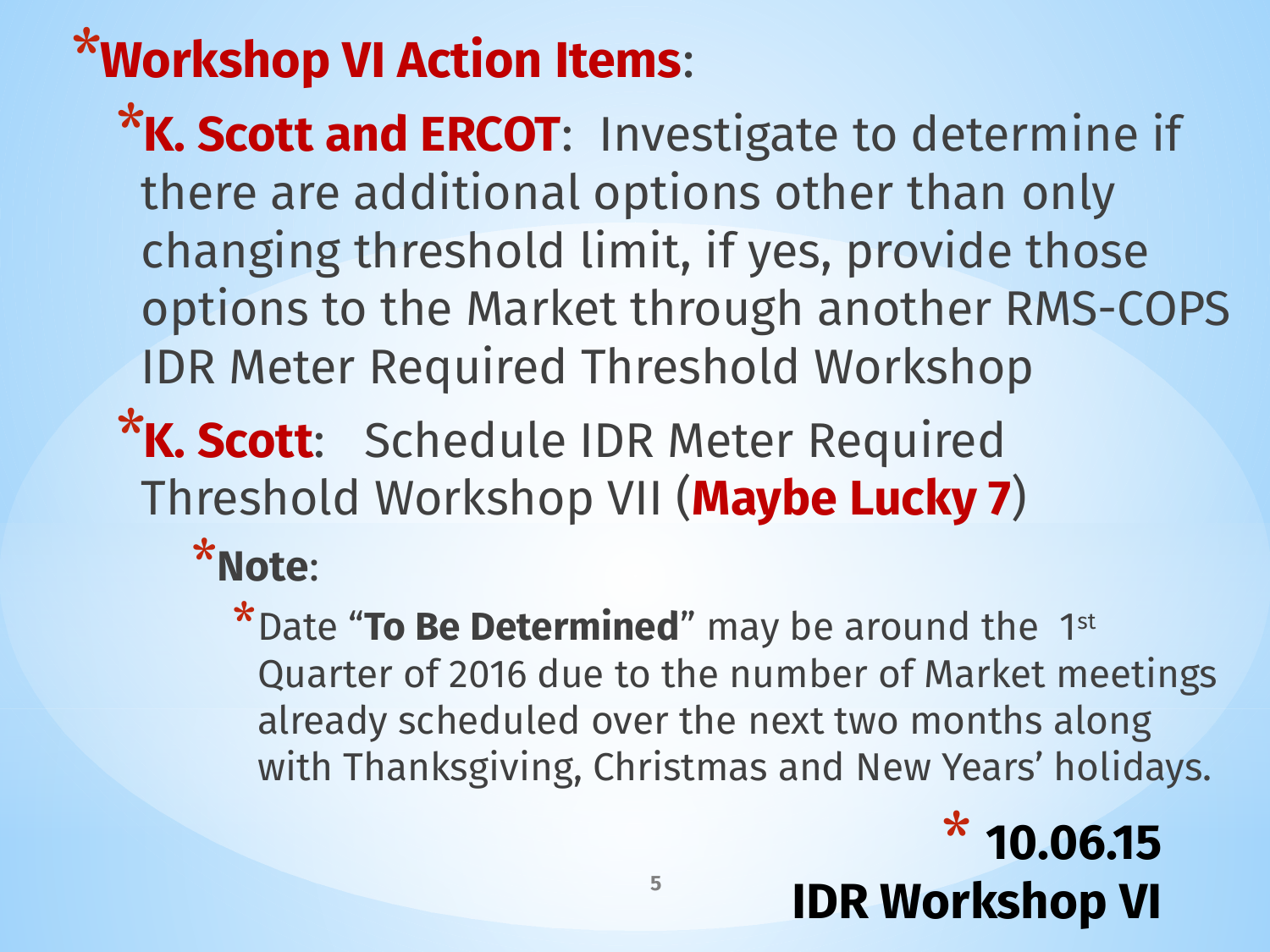

Workshop VI Action Items:
K. Scott and ERCOT:  Investigate to determine if there are additional options other than only changing threshold limit, if yes, provide those options to the Market through another RMS-COPS IDR Meter Required Threshold Workshop
K. Scott:   Schedule IDR Meter Required Threshold Workshop VII (Maybe Lucky 7)
Note:
Date “To Be Determined” may be around the  1st Quarter of 2016 due to the number of Market meetings already scheduled over the next two months along with Thanksgiving, Christmas and New Years’ holidays.
# 10.06.15 IDR Workshop VI
5